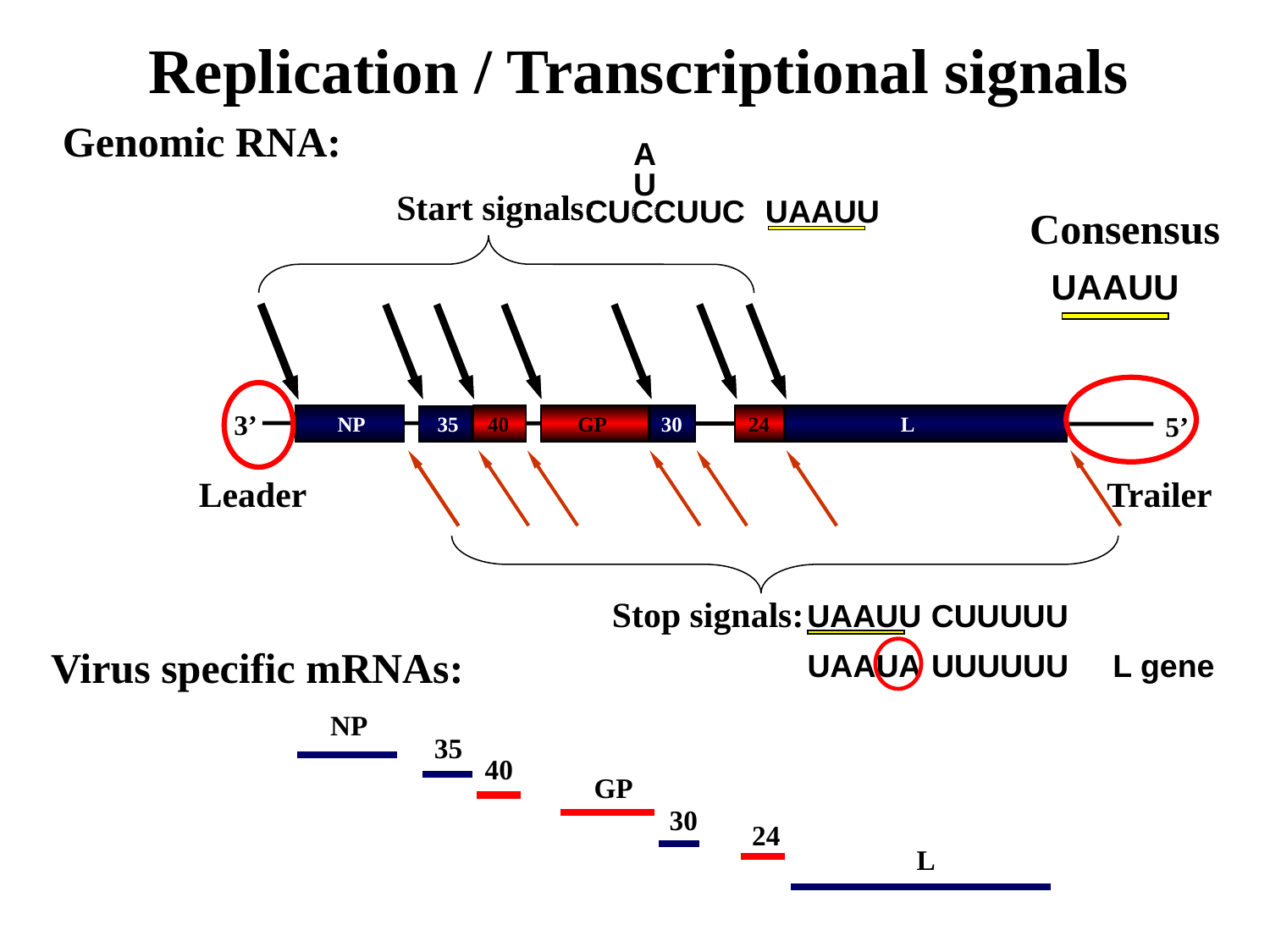

Replication / Transcriptional signals
Genomic RNA:
A

U

Start signals:
CUCCUUC
UAAUU
Consensus

UAAUU

3’
5’
NP
35
40
GP
30
24
L

Leader
Trailer

Stop signals:
UAAUU
CUUUUU

Virus specific mRNAs:

UAAUA
UUUUUU     L gene
NP
35
40

GP

30

24
L